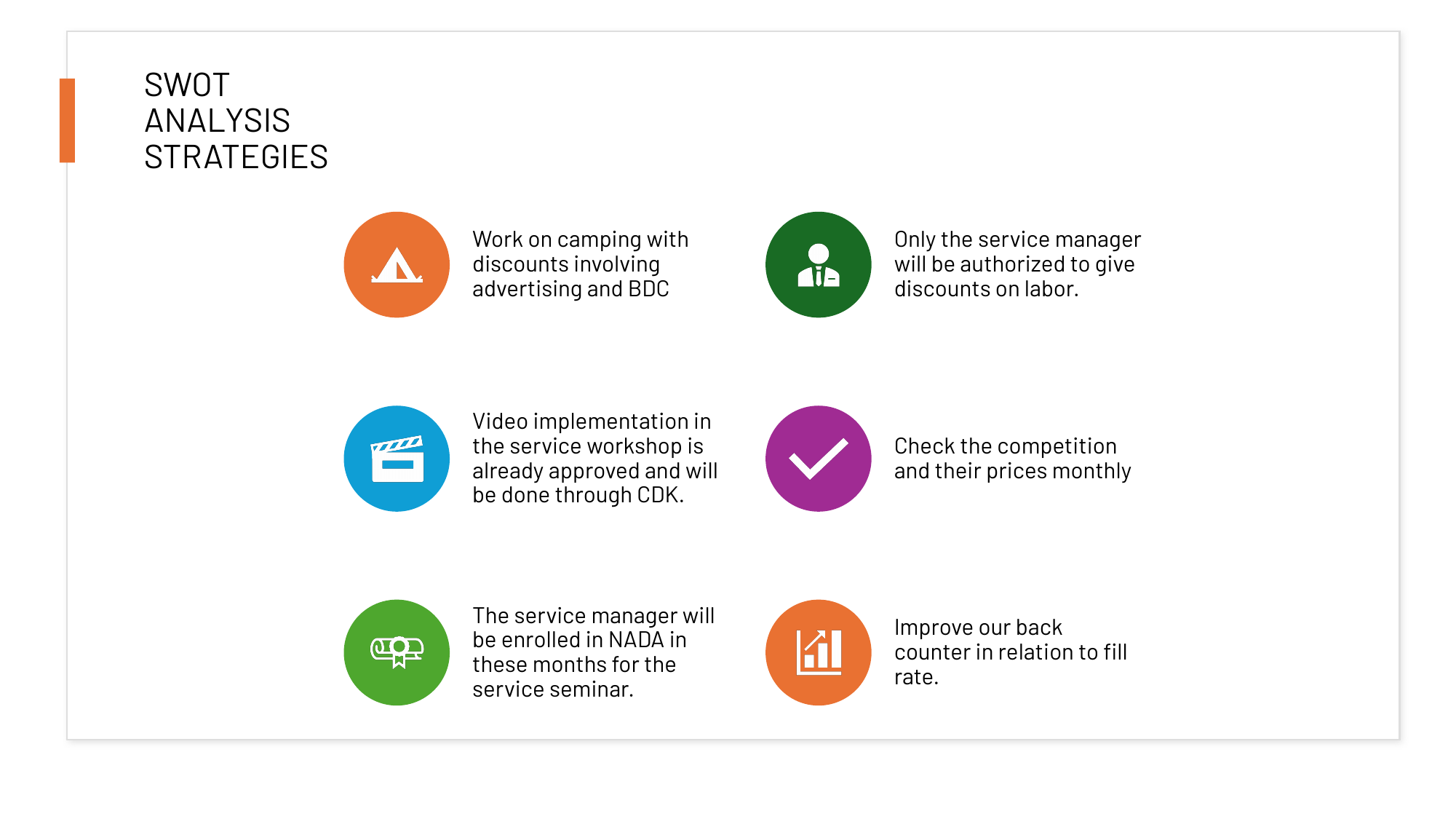

# SWOT ANALYSIS STRATEGIES

Work on camping with discounts involving advertising and BDC
Only the service manager will be authorized to give discounts on labor.
Video implementation in the service workshop is already approved and will be done through CDK.
Check the competition and their prices monthly
The service manager will be enrolled in NADA in these months for the service seminar.
Improve our back counter in relation to fill rate.